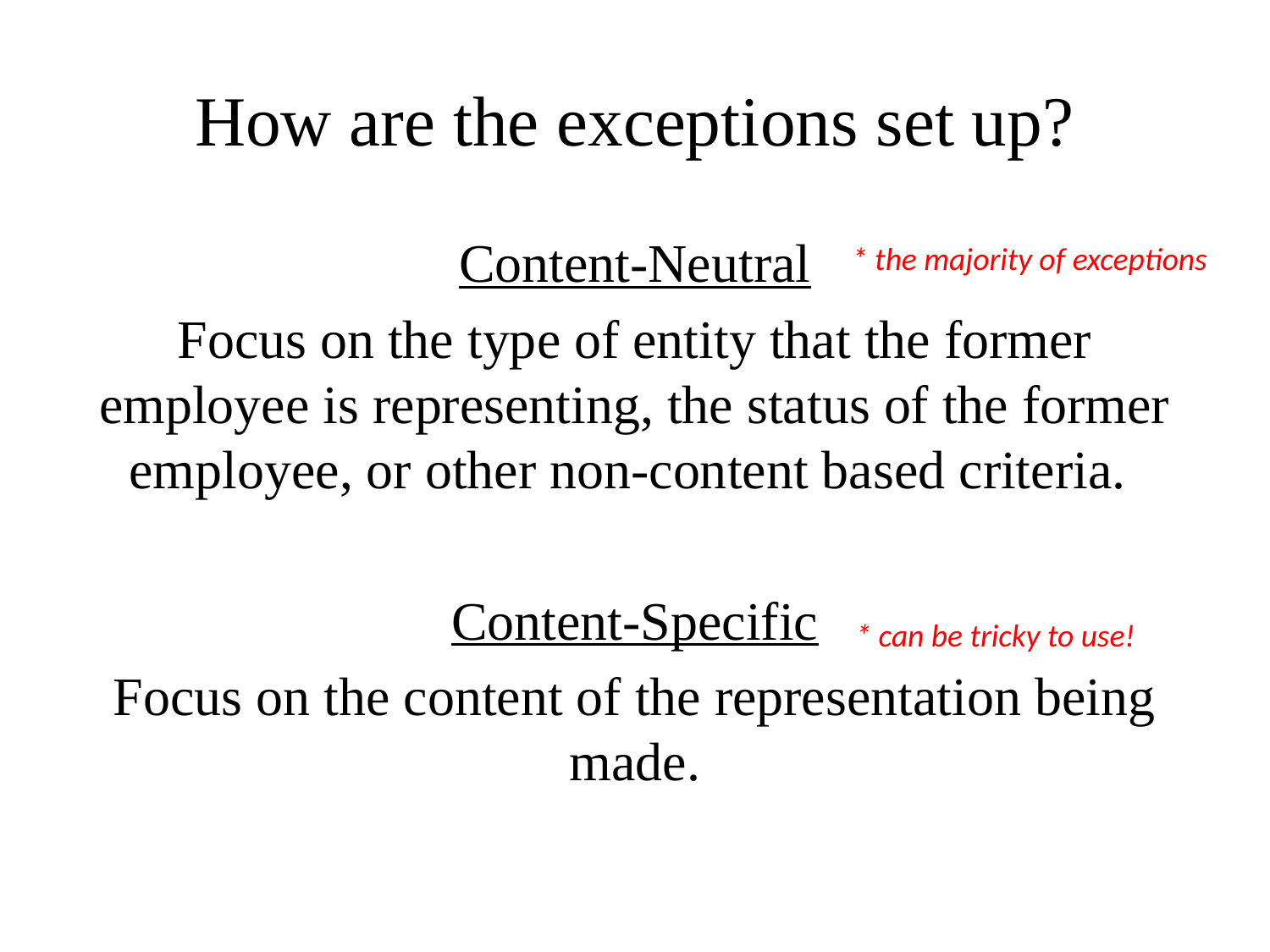

# How are the exceptions set up?
Content-Neutral
Focus on the type of entity that the former employee is representing, the status of the former employee, or other non-content based criteria.

Content-Specific
Focus on the content of the representation being made.

* the majority of exceptions
* can be tricky to use!